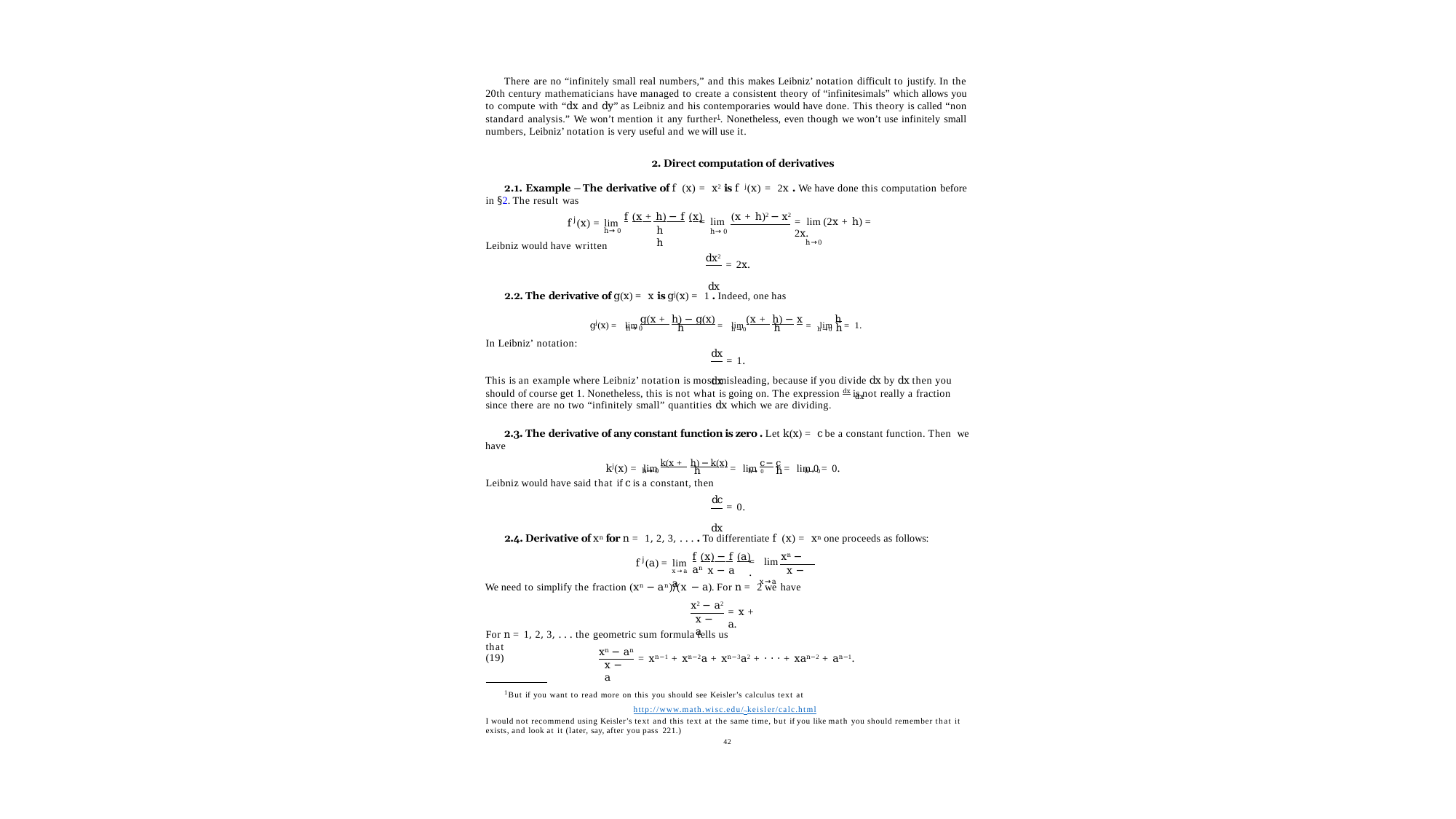

There are no “infinitely small real numbers,” and this makes Leibniz’ notation difficult to justify. In the  20th century mathematicians have managed to create a consistent theory of “infinitesimals” which allows you  to compute with “dx and dy” as Leibniz and his contemporaries would have done. This theory is called “non  standard analysis.” We won’t mention it any further1. Nonetheless, even though we won’t use infinitely small  numbers, Leibniz’ notation is very useful and we will use it.

2. Direct computation of derivatives

2.1. Example – The derivative of f (x) = x2 is f j(x) = 2x . We have done this computation before  in §2. The result was
f (x + h) − f (x)	(x + h)2 − x2
j
f (x) = lim
= lim
h→0
= lim (2x + h) = 2x.
h→0
h	h

h→0
Leibniz would have written
dx2  dx
= 2x.

2.2. The derivative of g(x) = x is gj(x) = 1 . Indeed, one has
gj(x) = lim g(x + h) − g(x) = lim (x + h) − x = lim h = 1.
h	h→0	h	h→0 h

h→0
In Leibniz’ notation:
dx  dx
= 1.

This is an example where Leibniz’ notation is most misleading, because if you divide dx by dx then you
should of course get 1. Nonetheless, this is not what is going on. The expression dx is not really a fraction
dx
since there are no two “infinitely small” quantities dx which we are dividing.

2.3. The derivative of any constant function is zero . Let k(x) = c be a constant function. Then  we have
kj(x) = lim k(x + h) − k(x) = lim c − c = lim 0 = 0.
h	h→0	h	h→0
h→0
Leibniz would have said that if c is a constant, then
dc  dx
= 0.

2.4. Derivative of xn for n = 1, 2, 3, . . . . To differentiate f (x) = xn one proceeds as follows:
f (x) − f (a)	xn − an
j
f (a) = lim
=  lim	.
x→a
x→a	x − a	x − a

We need to simplify the fraction (xn − an)/(x − a). For n = 2 we have
x2 − a2
= x + a.
x − a

For n = 1, 2, 3, . . . the geometric sum formula tells us that
xn − an
(19)
= xn−1 + xn−2a + xn−3a2 + · · · + xan−2 + an−1.
x − a

1But if you want to read more on this you should see Keisler’s calculus text at
http://www.math.wisc.edu/~keisler/calc.html
I would not recommend using Keisler’s text and this text at the same time, but if you like math you should remember that it  exists, and look at it (later, say, after you pass 221.)
42